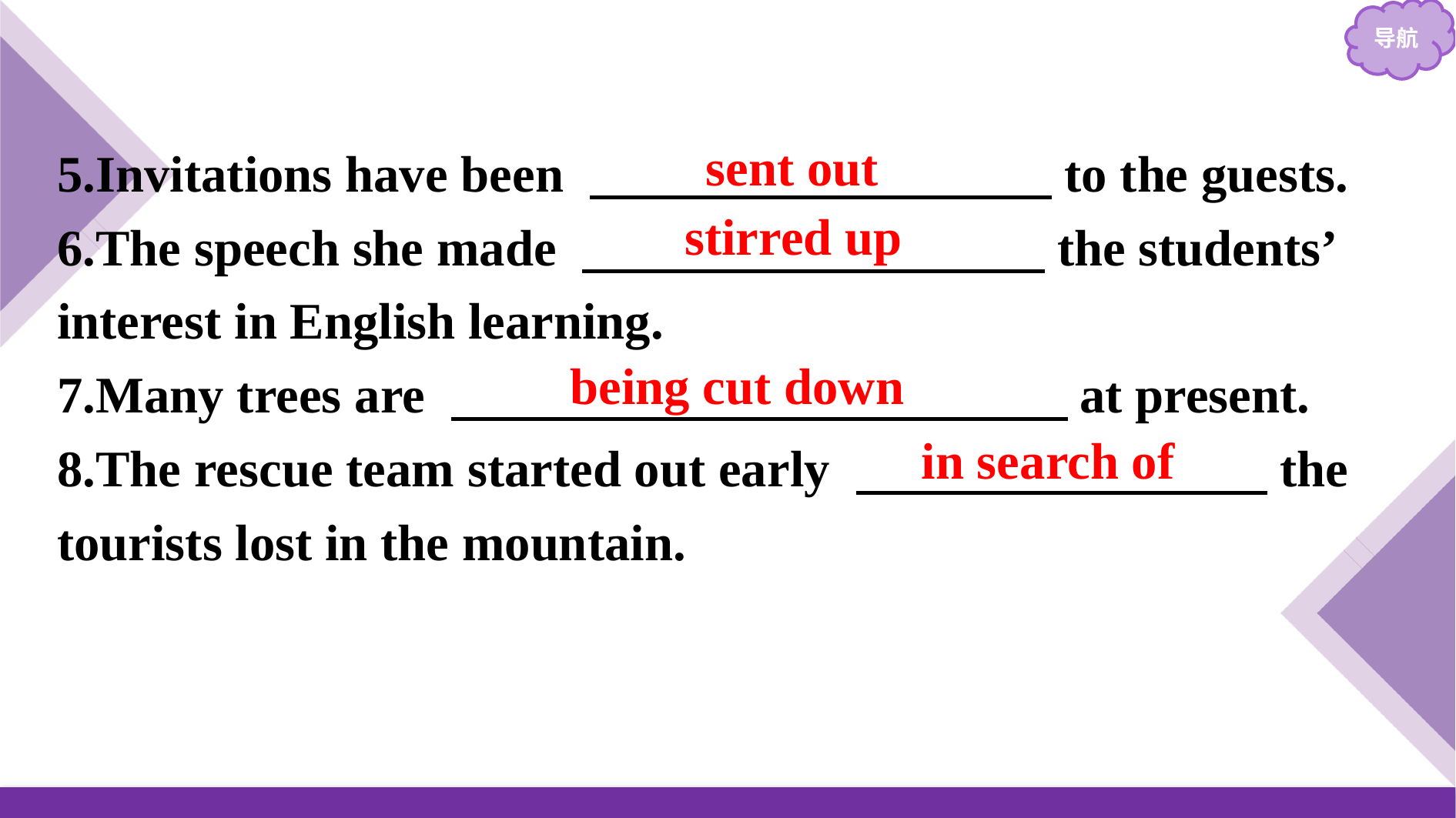

5.Invitations have been 　　　　　　　　　to the guests.
6.The speech she made 　　　　　　　　　the students’ interest in English learning.
7.Many trees are 　　　　　　　　　　　　at present.
8.The rescue team started out early 　　　　　　　　the tourists lost in the mountain.
sent out
stirred up
being cut down
in search of